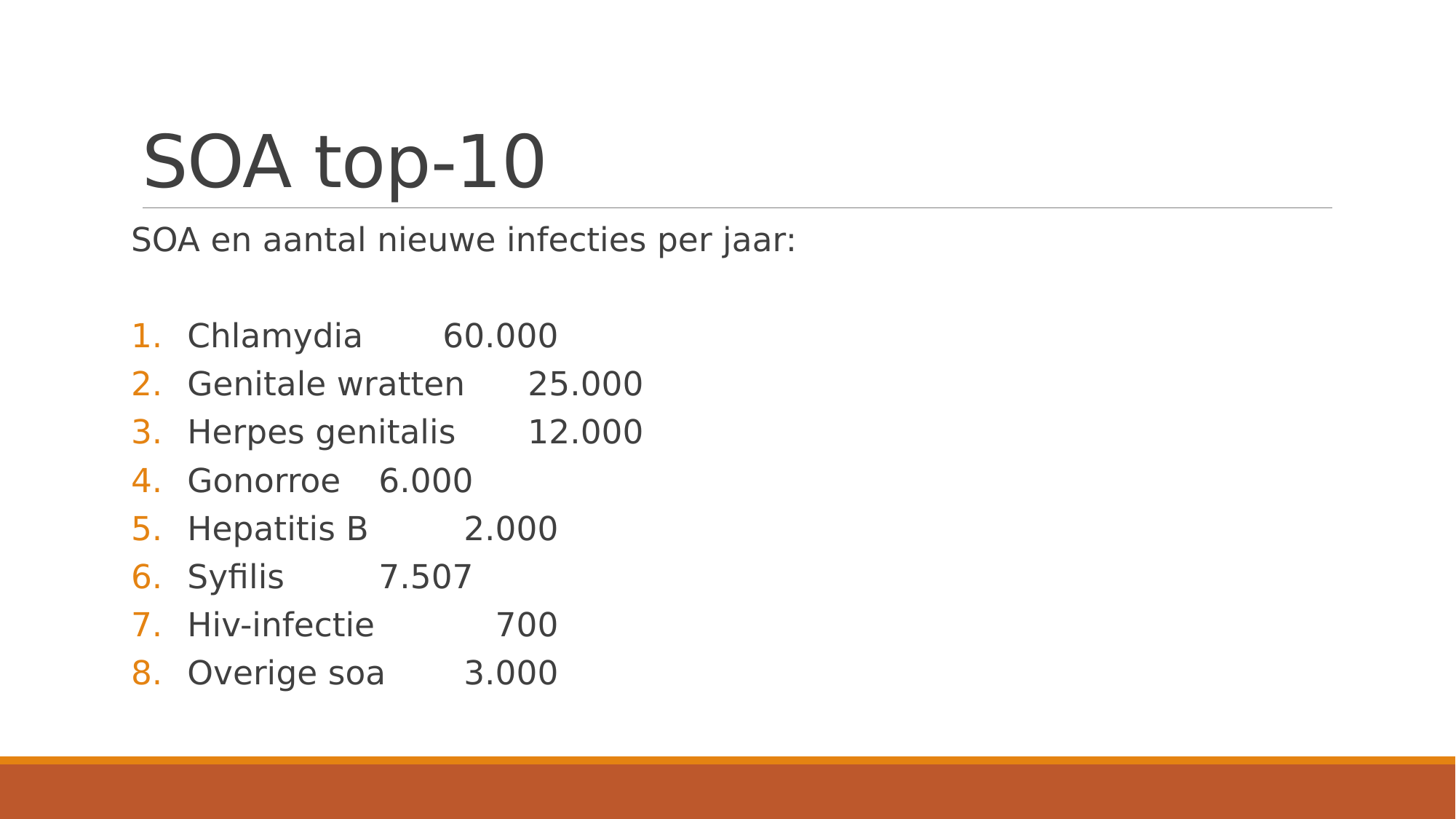

# SOA top-10
SOA en aantal nieuwe infecties per jaar:

Chlamydia 		60.000
Genitale wratten	25.000
Herpes genitalis 	12.000
Gonorroe		  6.000
Hepatitis B		  2.000
Syfilis			  7.507
Hiv-infectie		     700
Overige soa		  3.000